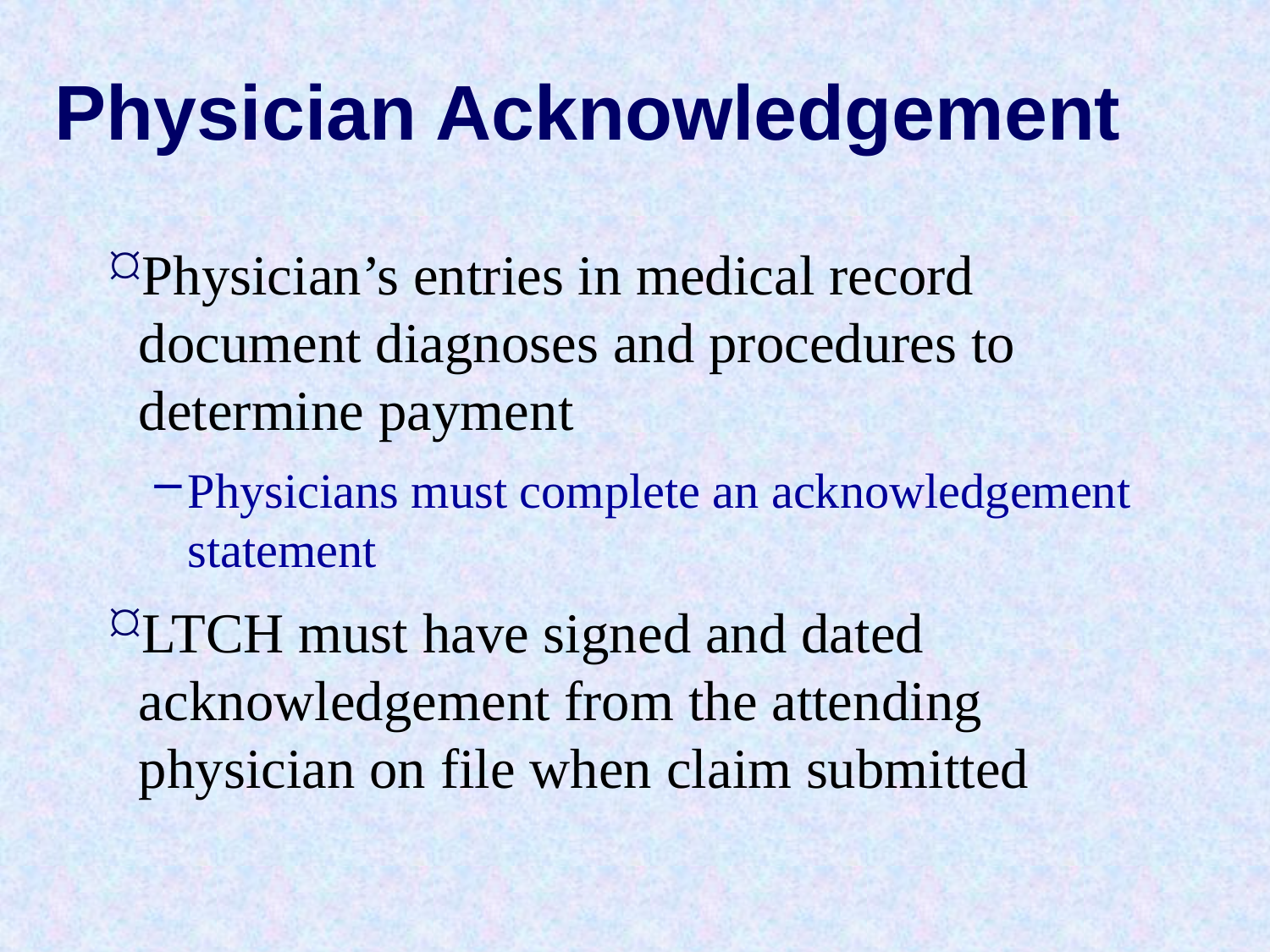

# Physician Acknowledgement
Physician’s entries in medical record document diagnoses and procedures to determine payment
Physicians must complete an acknowledgement statement
LTCH must have signed and dated acknowledgement from the attending physician on file when claim submitted